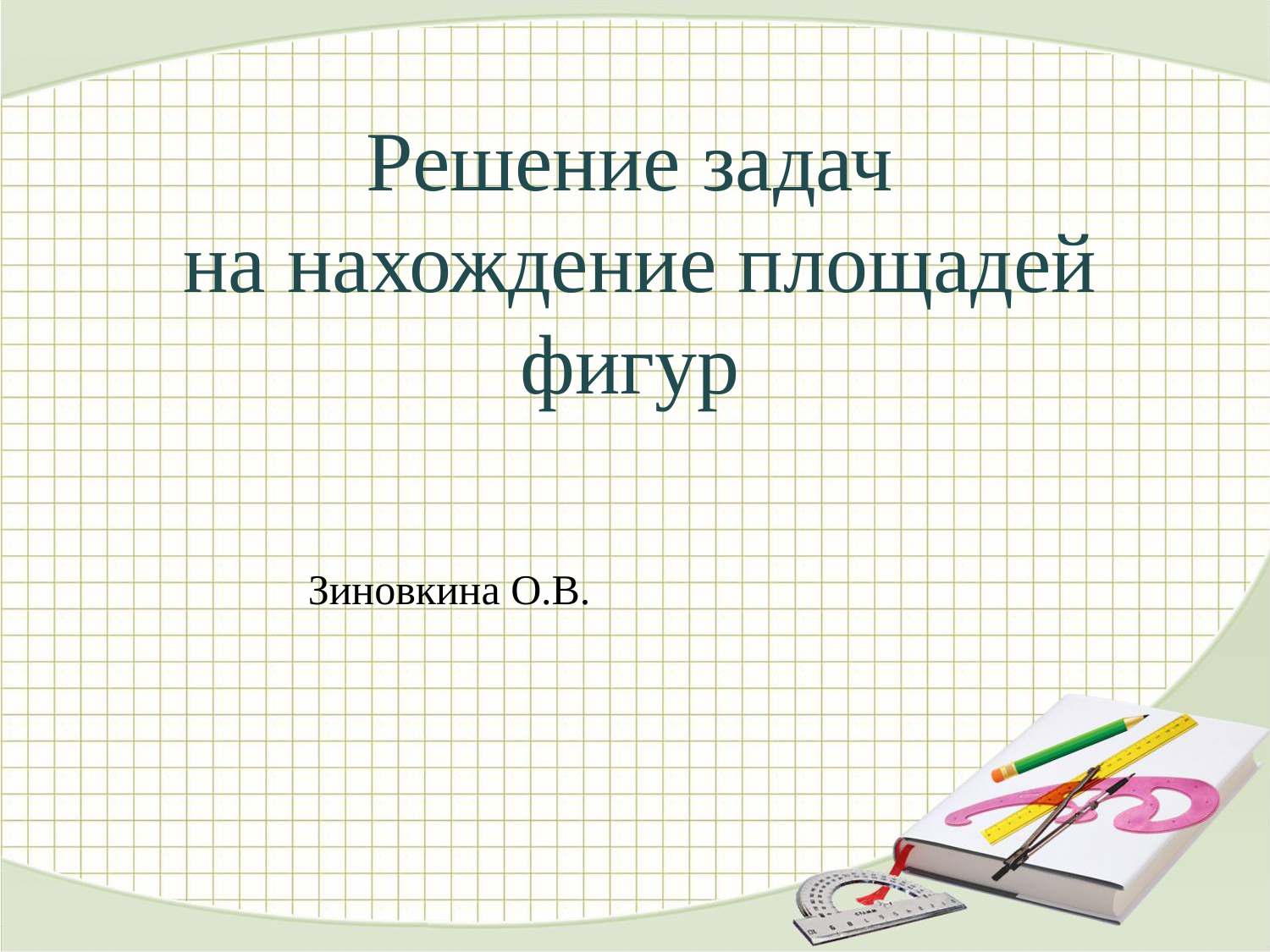

# Решение задач на нахождение площадей фигур
Зиновкина О.В.